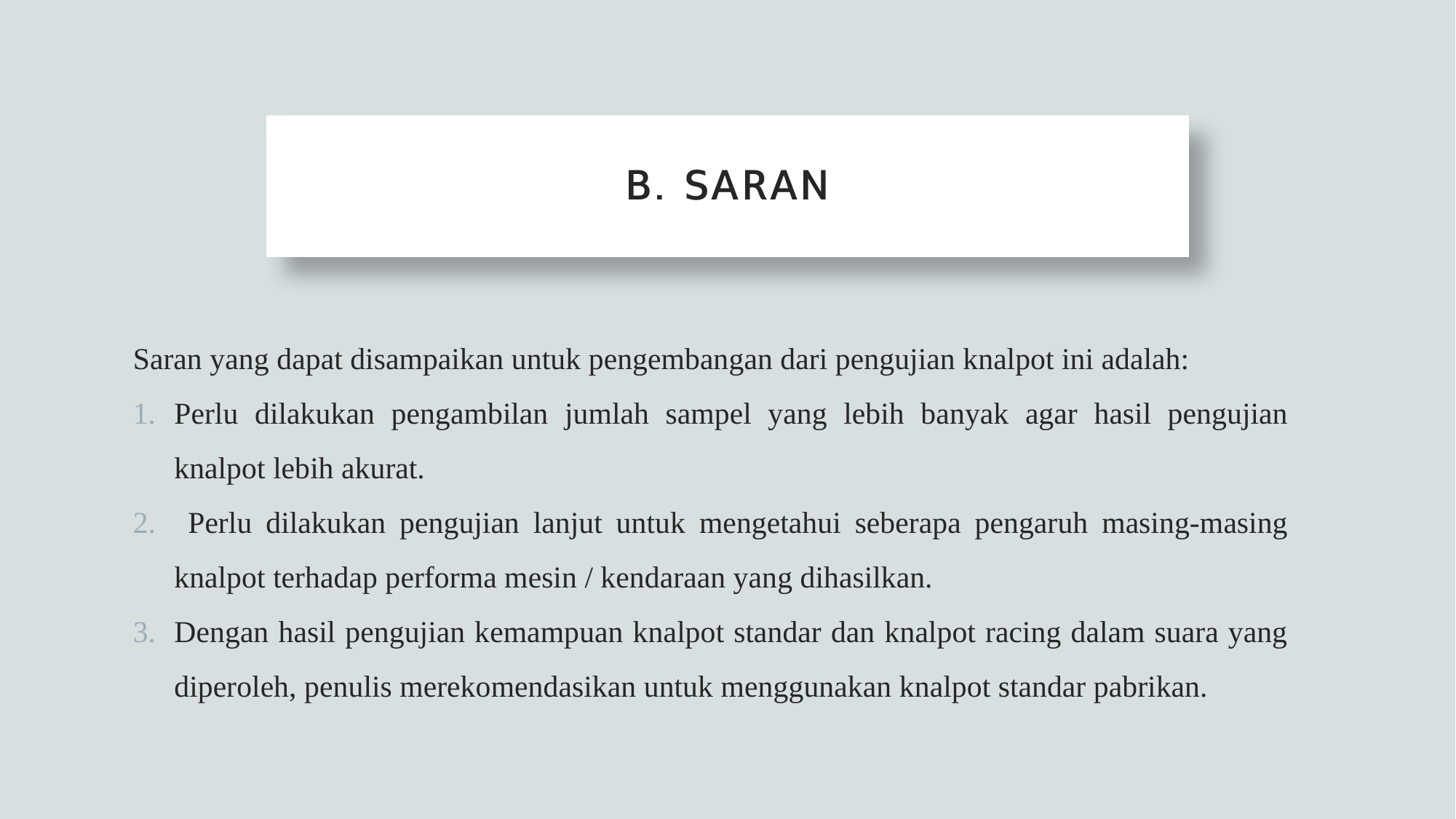

# B. Saran
Saran yang dapat disampaikan untuk pengembangan dari pengujian knalpot ini adalah:
Perlu dilakukan pengambilan jumlah sampel yang lebih banyak agar hasil pengujian knalpot lebih akurat.
 Perlu dilakukan pengujian lanjut untuk mengetahui seberapa pengaruh masing-masing knalpot terhadap performa mesin / kendaraan yang dihasilkan.
Dengan hasil pengujian kemampuan knalpot standar dan knalpot racing dalam suara yang diperoleh, penulis merekomendasikan untuk menggunakan knalpot standar pabrikan.